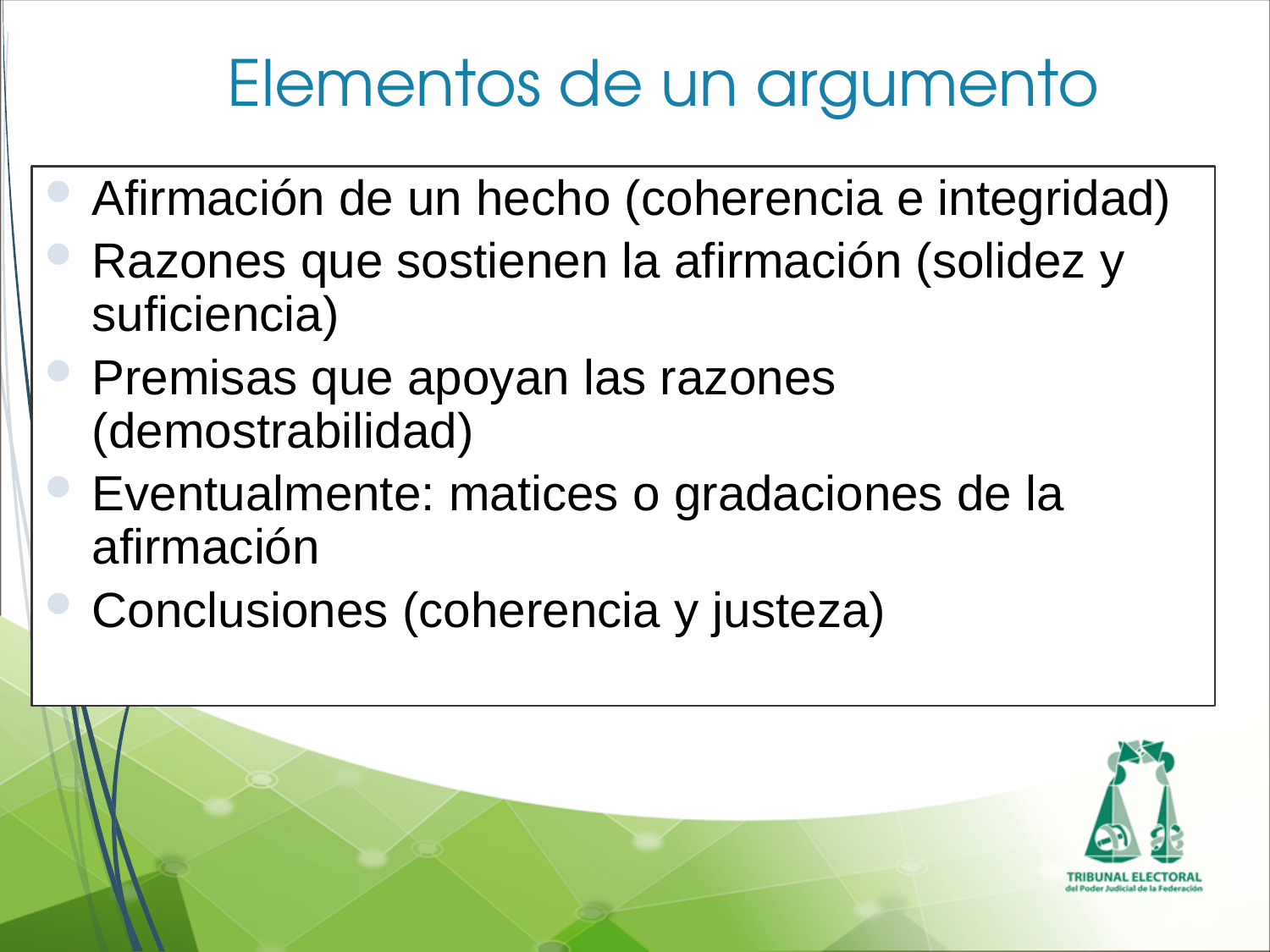

# Elementos de un argumento
Afirmación de un hecho (coherencia e integridad)
Razones que sostienen la afirmación (solidez y suficiencia)
Premisas que apoyan las razones (demostrabilidad)
Eventualmente: matices o gradaciones de la afirmación
Conclusiones (coherencia y justeza)